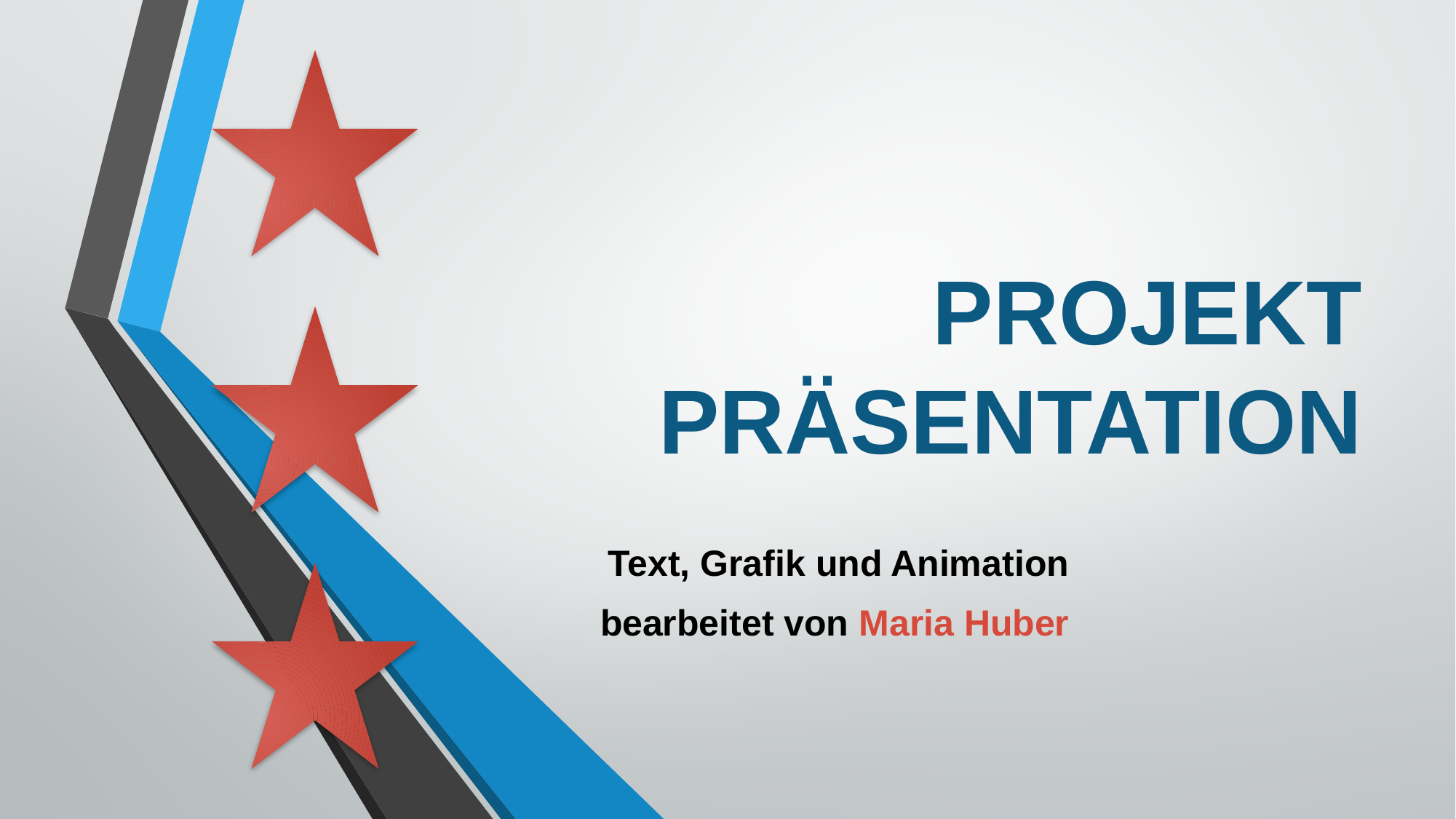

# Projekt Präsentation
Text, Grafik und Animation
bearbeitet von Maria Huber